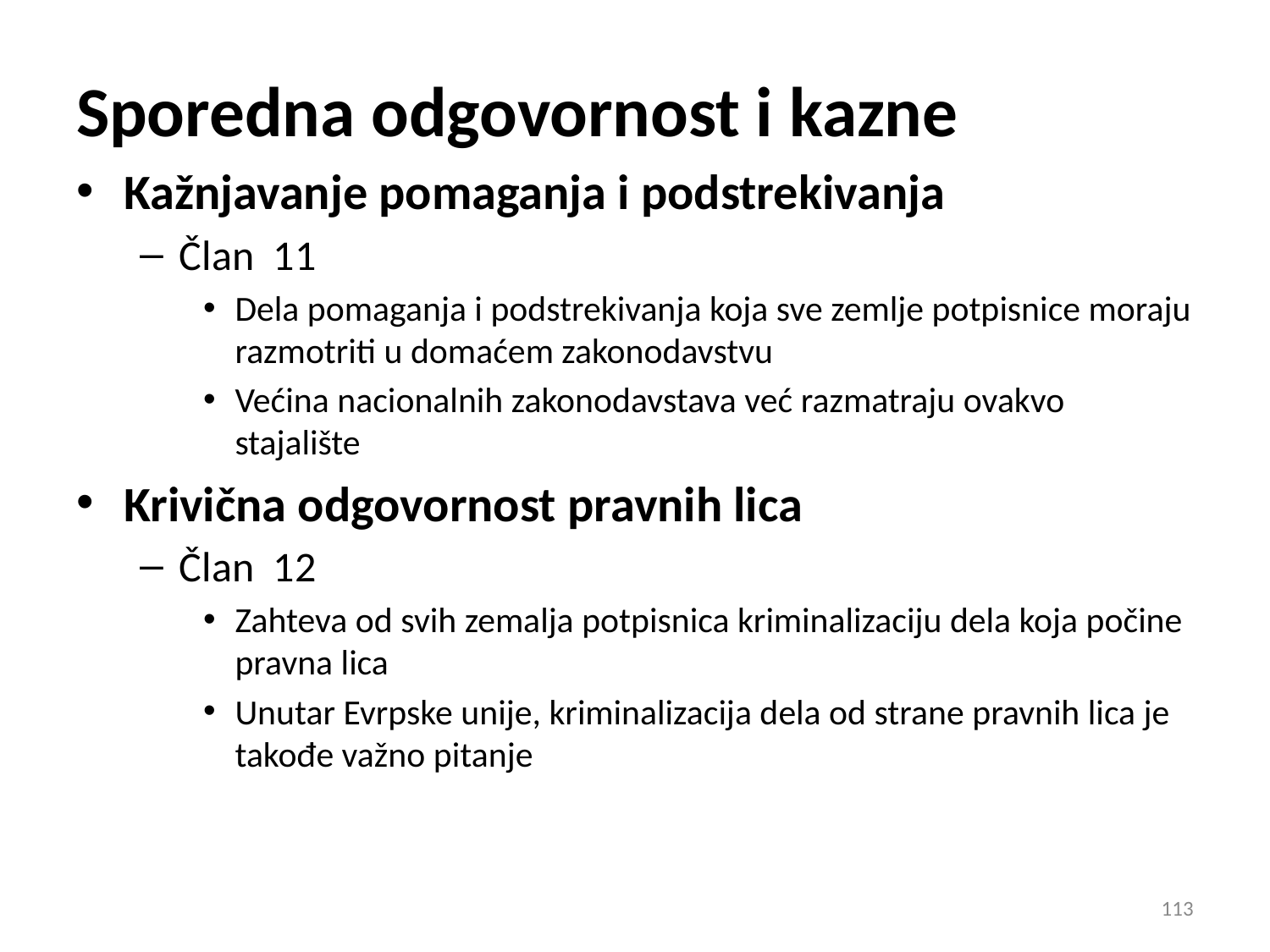

Sporedna odgovornost i kazne
Kažnjavanje pomaganja i podstrekivanja
Član  11
Dela pomaganja i podstrekivanja koja sve zemlje potpisnice moraju razmotriti u domaćem zakonodavstvu
Većina nacionalnih zakonodavstava već razmatraju ovakvo stajalište
Krivična odgovornost pravnih lica
Član  12
Zahteva od svih zemalja potpisnica kriminalizaciju dela koja počine pravna lica
Unutar Evrpske unije, kriminalizacija dela od strane pravnih lica je takođe važno pitanje
113